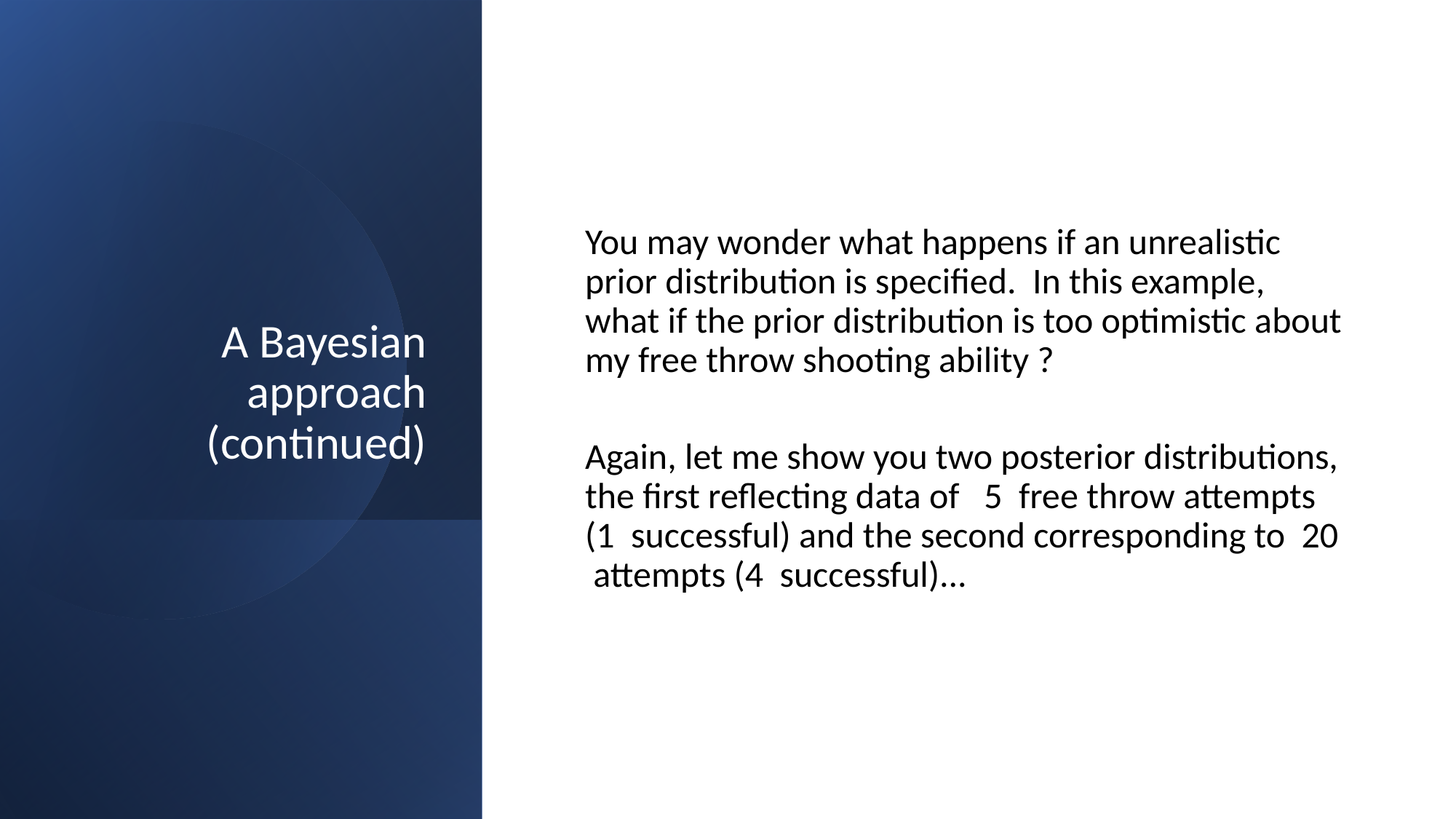

# A Bayesian approach (continued)
You may wonder what happens if an unrealistic prior distribution is specified.  In this example, what if the prior distribution is too optimistic about my free throw shooting ability ?

Again, let me show you two posterior distributions, the first reflecting data of   5  free throw attempts (1  successful) and the second corresponding to  20  attempts (4  successful)...